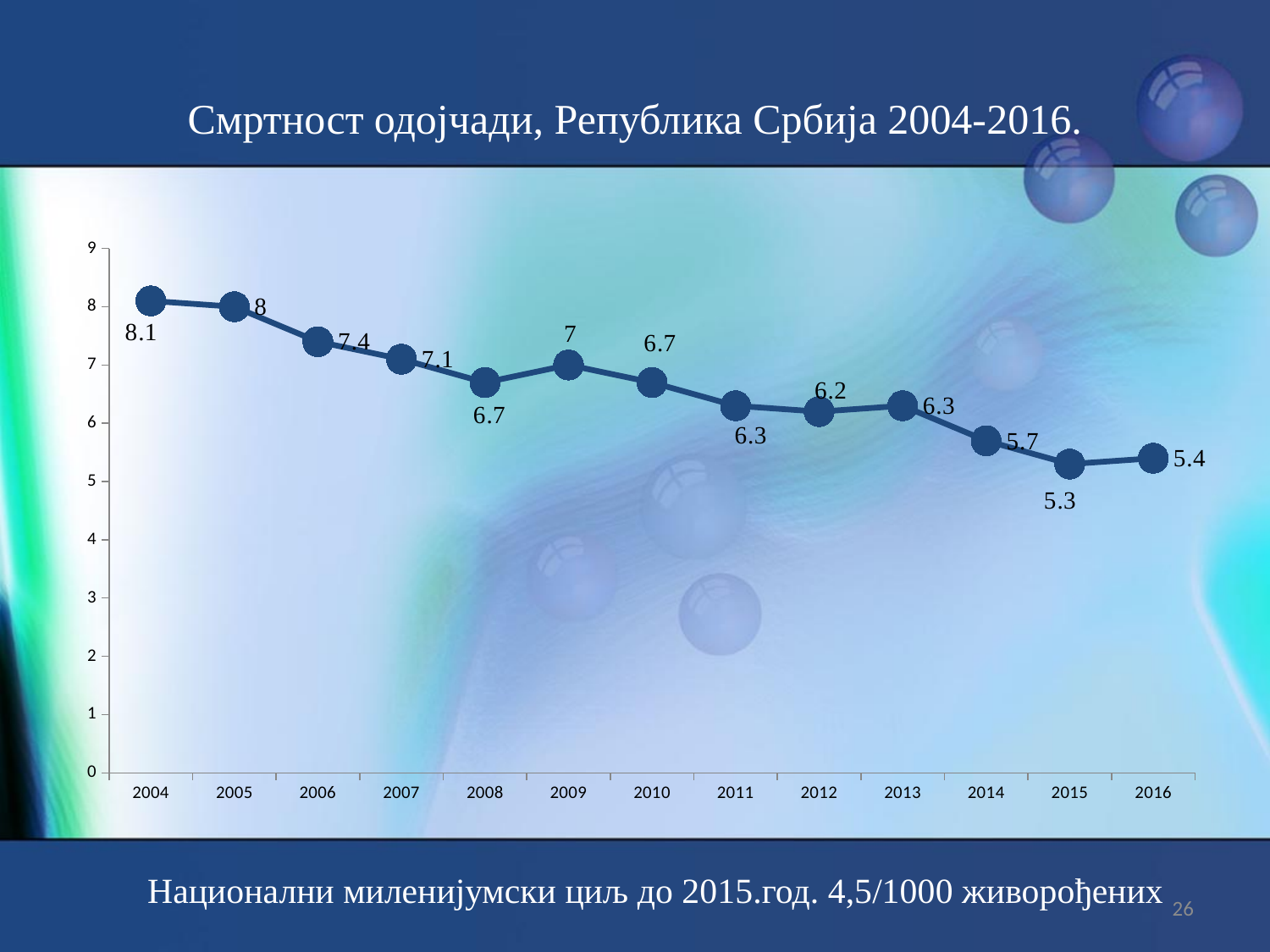

# Смртност одојчади, Република Србија 2004-2016.

### Chart

| Category |  |
|---|---|
| 2004 | 8.1 |
| 2005 | 8.0 |
| 2006 | 7.4 |
| 2007 | 7.1 |
| 2008 | 6.7 |
| 2009 | 7.0 |
| 2010 | 6.7 |
| 2011 | 6.3 |
| 2012 | 6.2 |
| 2013 | 6.3 |
| 2014 | 5.7 |
| 2015 | 5.3 |
| 2016 | 5.4 |
Национални миленијумски циљ до 2015.год. 4,5/1000 живорођених
26